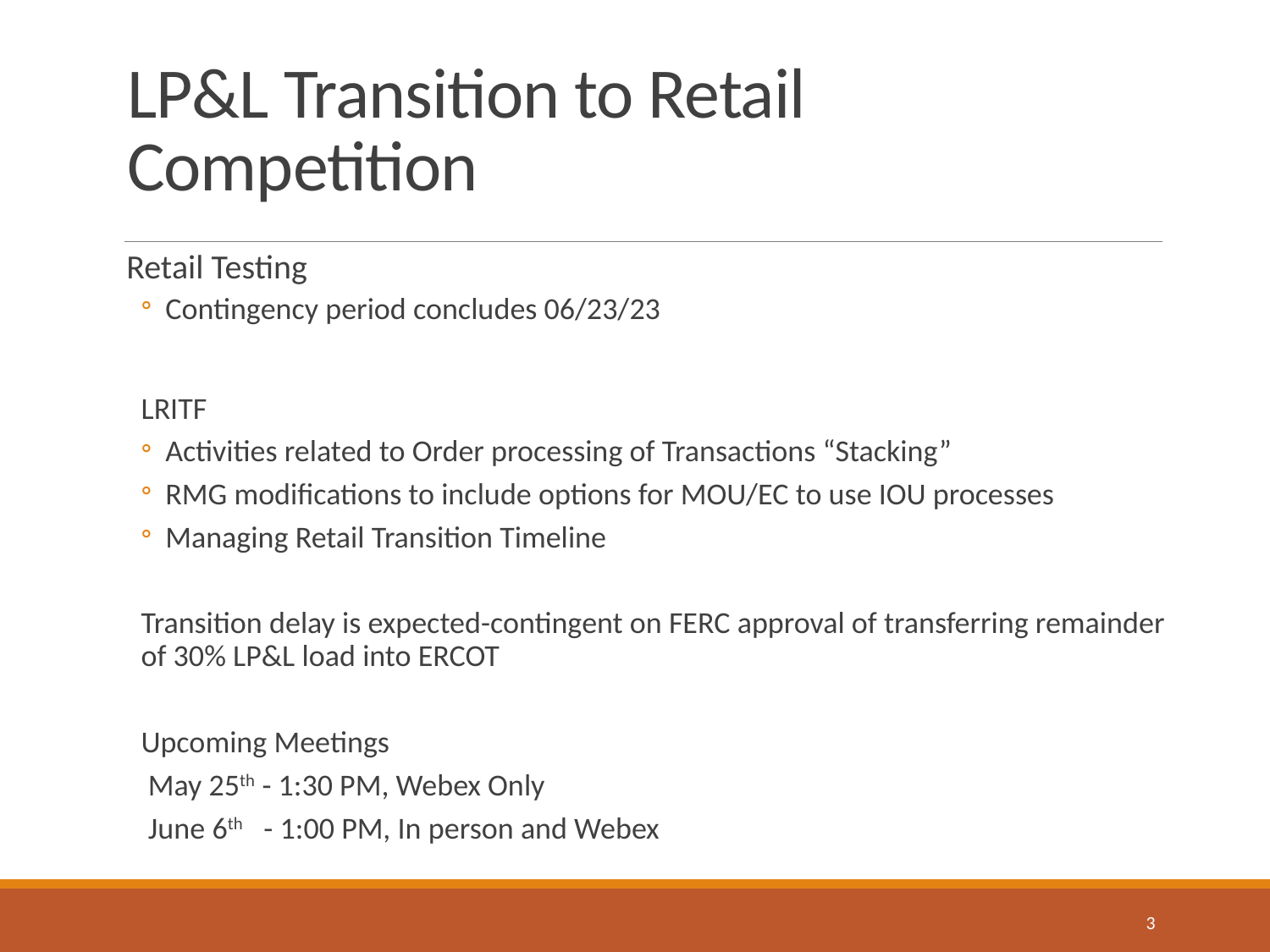

# LP&L Transition to Retail Competition
Retail Testing
Contingency period concludes 06/23/23

LRITF
Activities related to Order processing of Transactions “Stacking”
RMG modifications to include options for MOU/EC to use IOU processes
Managing Retail Transition Timeline

Transition delay is expected-contingent on FERC approval of transferring remainder of 30% LP&L load into ERCOT

Upcoming Meetings
	 May 25th - 1:30 PM, Webex Only
	 June 6th   - 1:00 PM, In person and Webex

3